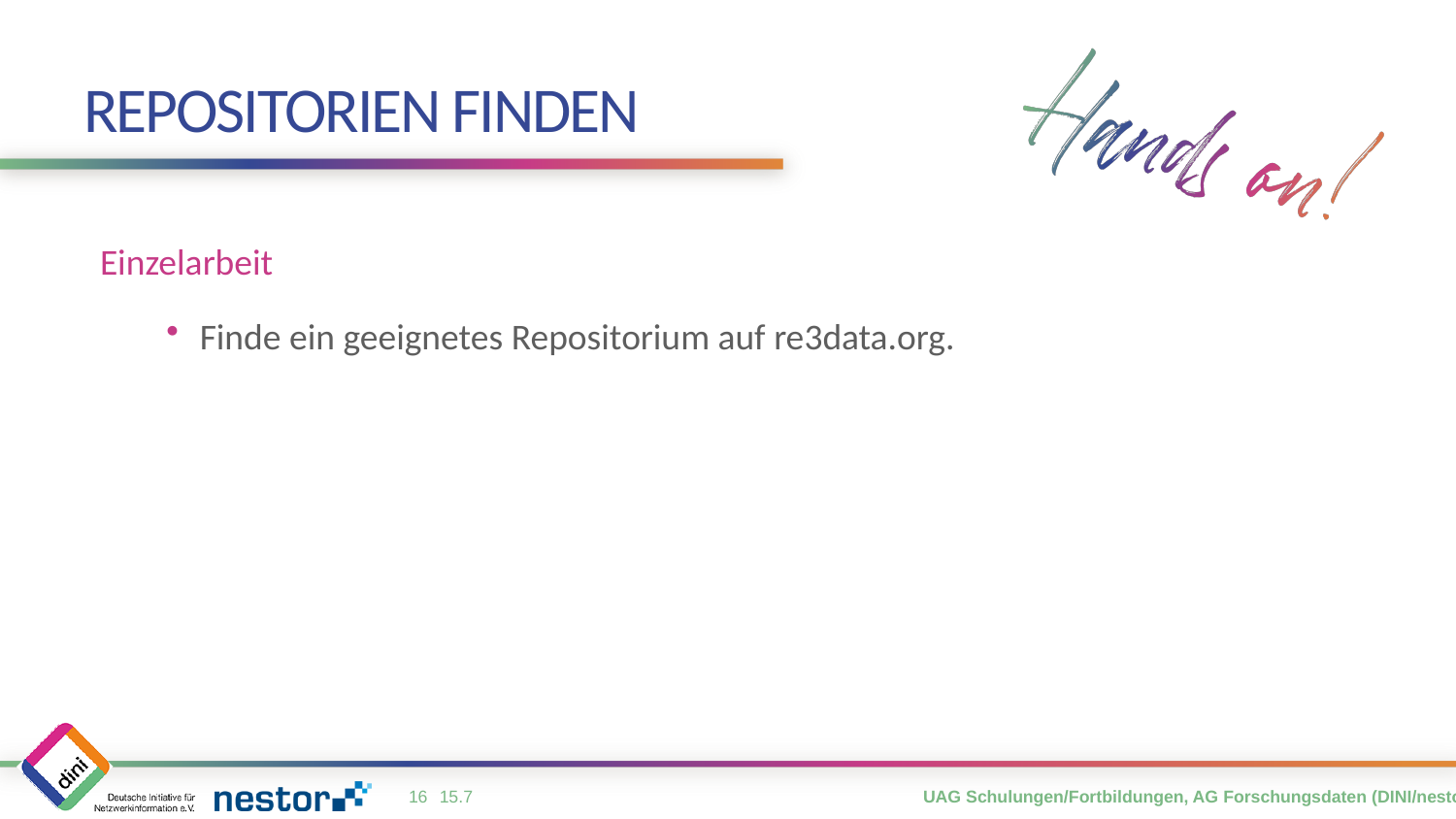

# Repositorien Finden
Einzelarbeit
Finde ein geeignetes Repositorium auf re3data.org.
16
15.7